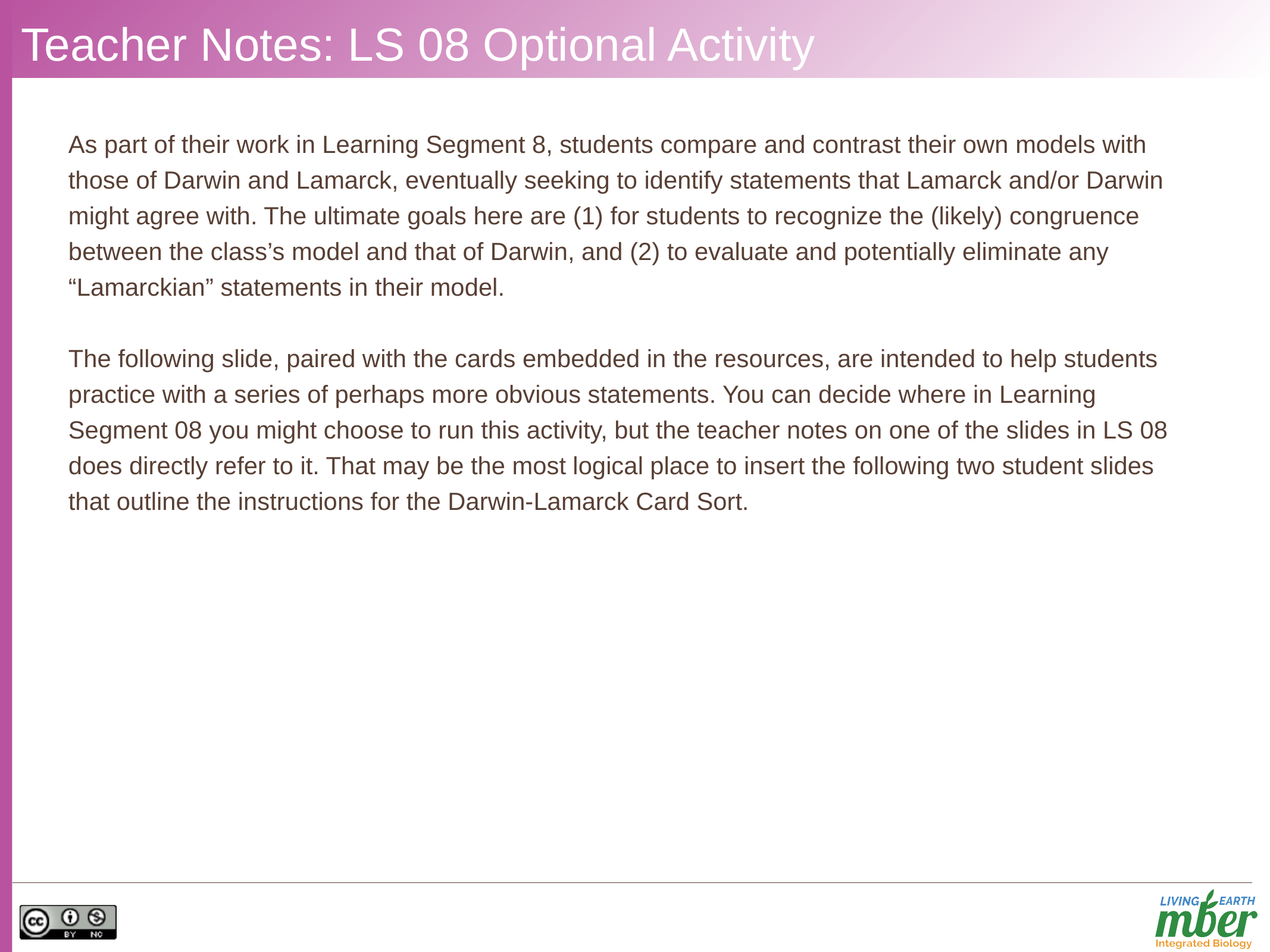

# Teacher Notes: LS 08 Optional Activity
As part of their work in Learning Segment 8, students compare and contrast their own models with those of Darwin and Lamarck, eventually seeking to identify statements that Lamarck and/or Darwin might agree with. The ultimate goals here are (1) for students to recognize the (likely) congruence between the class’s model and that of Darwin, and (2) to evaluate and potentially eliminate any “Lamarckian” statements in their model.

The following slide, paired with the cards embedded in the resources, are intended to help students practice with a series of perhaps more obvious statements. You can decide where in Learning Segment 08 you might choose to run this activity, but the teacher notes on one of the slides in LS 08 does directly refer to it. That may be the most logical place to insert the following two student slides that outline the instructions for the Darwin-Lamarck Card Sort.